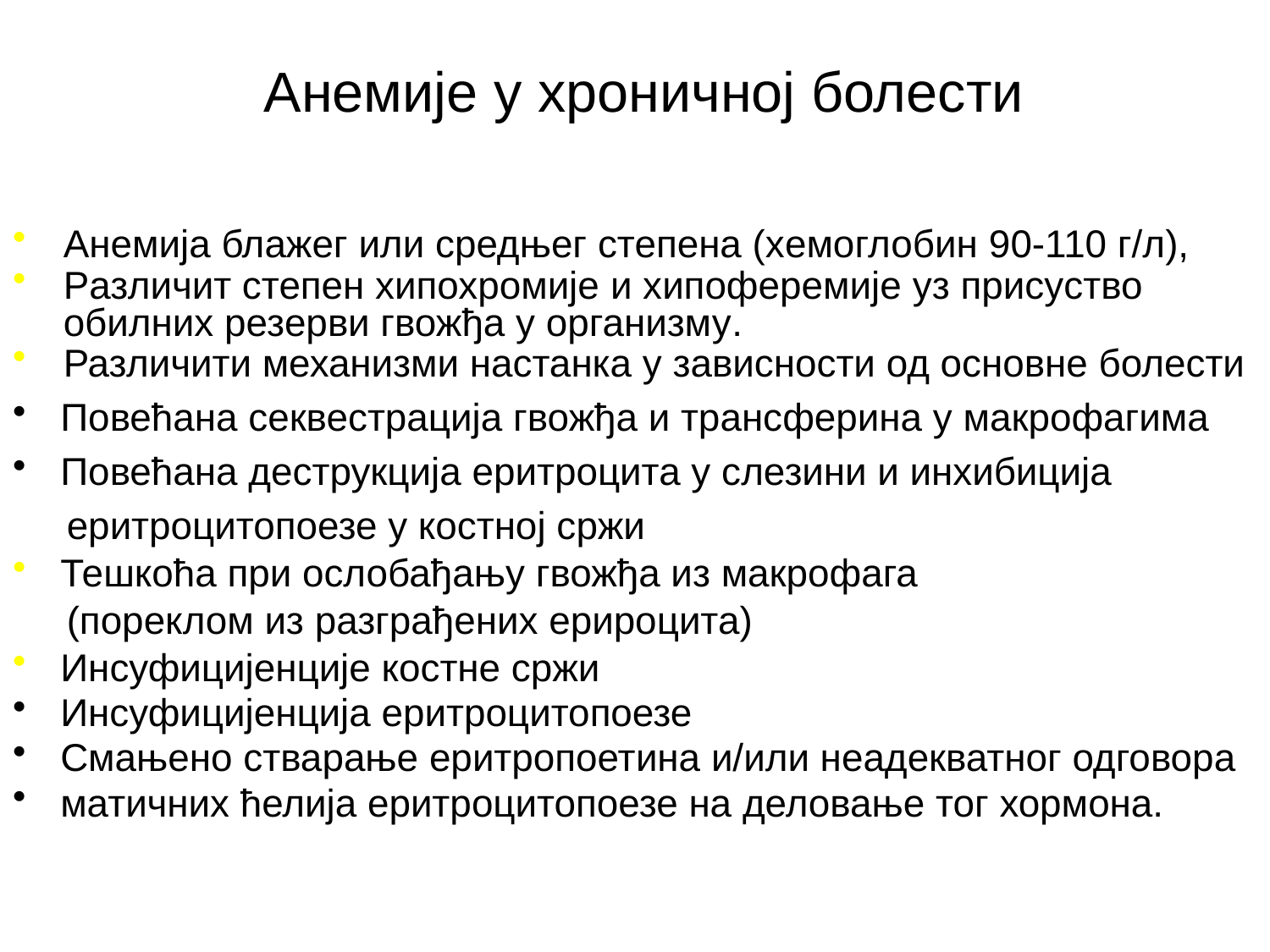

Анемије у хроничној болести

Анемија блажег или средњег степeна (хемоглобин 90-110 г/л),
Различит степeн хипохромије и хипоферeмије уз присуство oбилних резeрви гвожђа у организму.
Различити механизми настанка у зависности од основне болести
Повећана секвестрација гвожђа и трансферина у макрофагима
Повећана деструкција еритроцита у слезини и инхибиција
     еритроцитопоезе у костној сржи
Тешкоћа при ослобађању гвожђа из макрофага
     (пореклом из разграђених ерироцита)
Инсуфицијенције костне сржи
Инсуфицијенција еритроцитопоезе
Смањено стварање еритропоетина и/или неадекватног одговора
матичних ћелија еритроцитопоезе на деловање тог хормона.